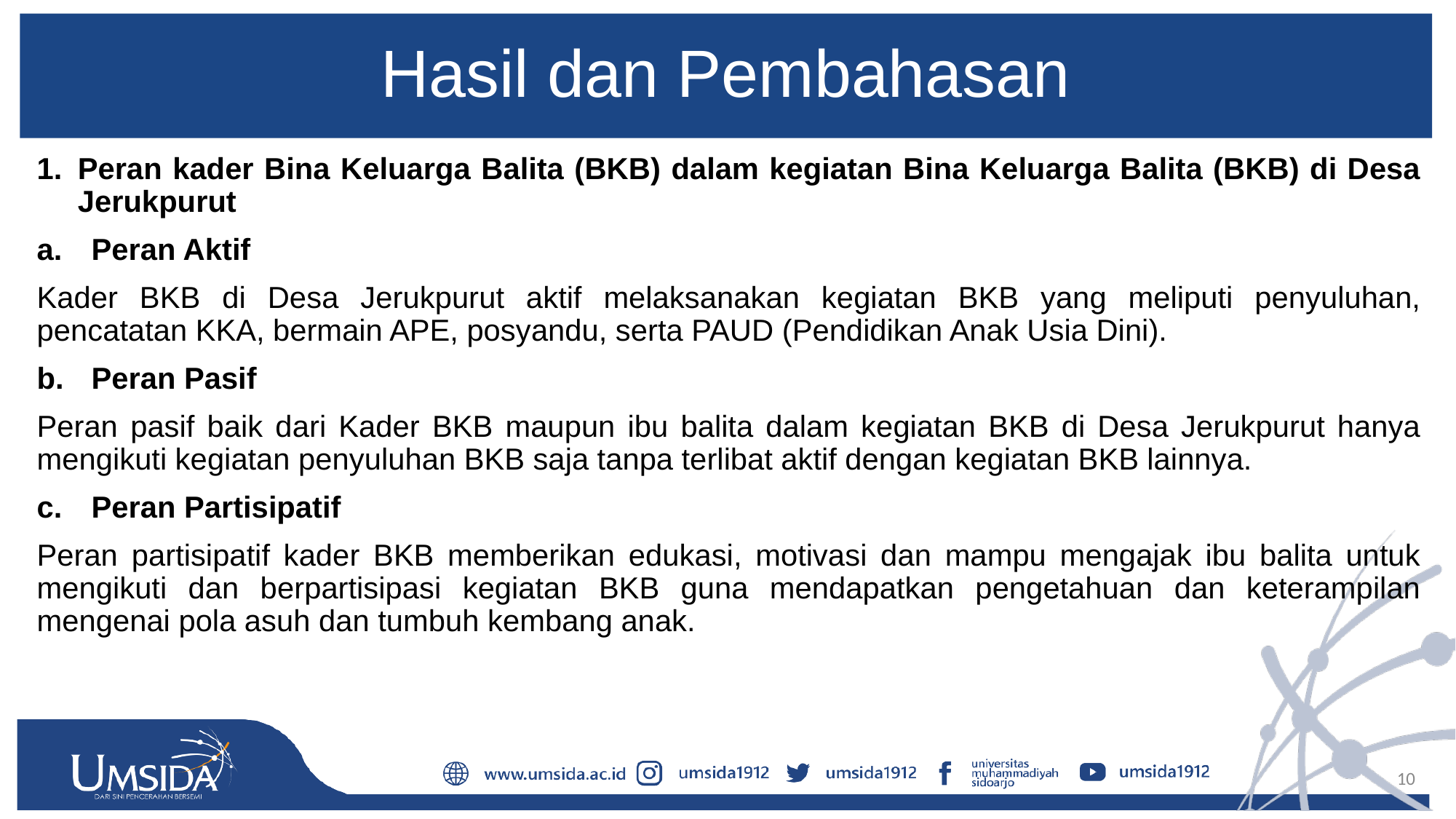

# Hasil dan Pembahasan
Peran kader Bina Keluarga Balita (BKB) dalam kegiatan Bina Keluarga Balita (BKB) di Desa Jerukpurut
Peran Aktif
Kader BKB di Desa Jerukpurut aktif melaksanakan kegiatan BKB yang meliputi penyuluhan, pencatatan KKA, bermain APE, posyandu, serta PAUD (Pendidikan Anak Usia Dini).
Peran Pasif
Peran pasif baik dari Kader BKB maupun ibu balita dalam kegiatan BKB di Desa Jerukpurut hanya mengikuti kegiatan penyuluhan BKB saja tanpa terlibat aktif dengan kegiatan BKB lainnya.
Peran Partisipatif
Peran partisipatif kader BKB memberikan edukasi, motivasi dan mampu mengajak ibu balita untuk mengikuti dan berpartisipasi kegiatan BKB guna mendapatkan pengetahuan dan keterampilan mengenai pola asuh dan tumbuh kembang anak.